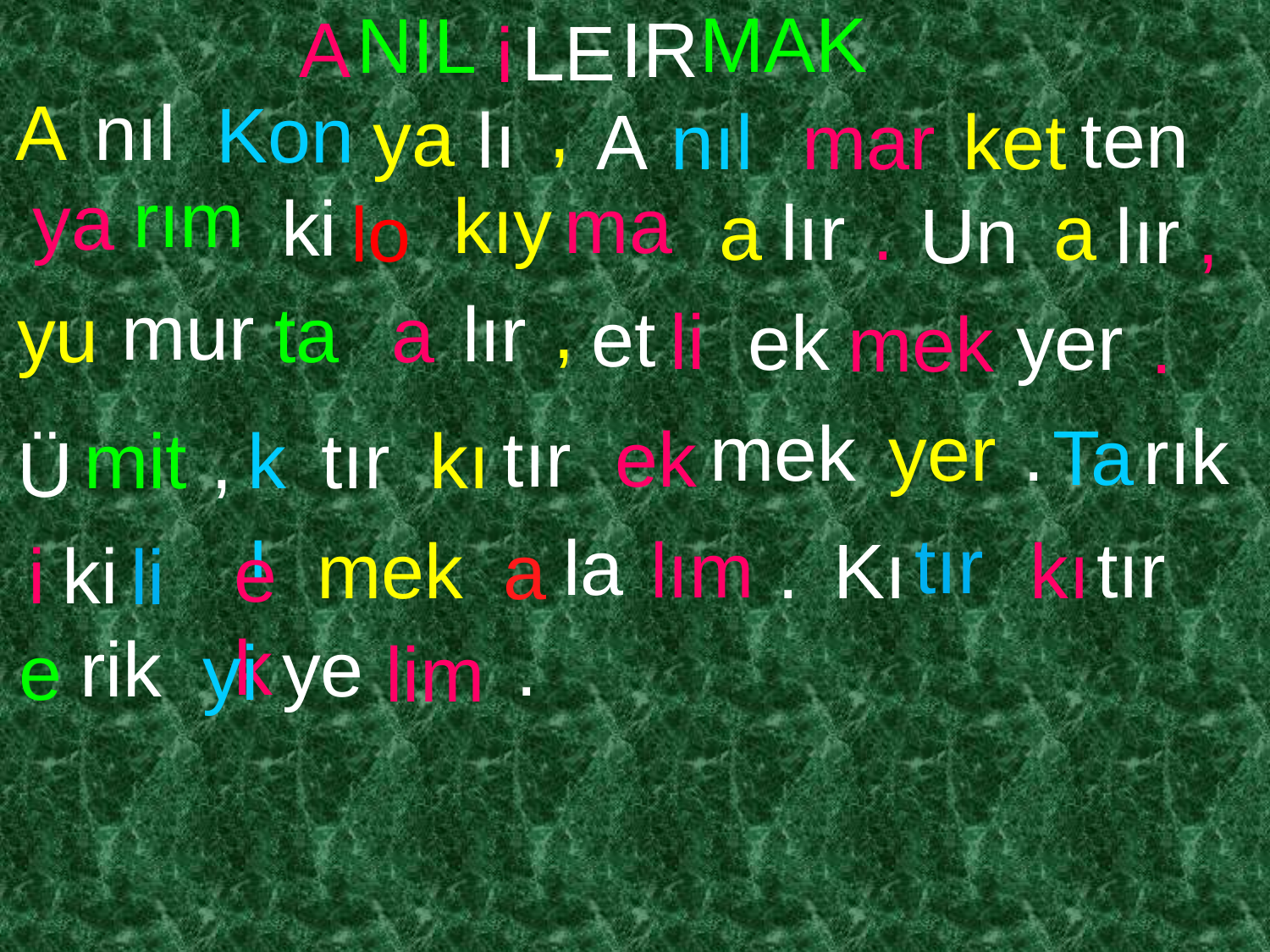

MAK
NIL
A
IR
LE
i
,
A
nıl
Kon
ya
lı
ten
A
nıl
mar
ket
rım
ya
ma
kıy
ki
a
lır
.
a
lo
Un
lır
,
,
mur
lır
yu
ta
a
et
li
ek
yer
mek
.
mek
yer
.
rık
Ta
tır
ek
mit
,
kı
tır
kı
Ü
tır
la
lım
tır
mek
.
Kı
kı
a
ek
ki
i
li
.
rik
ye
e
yi
lim